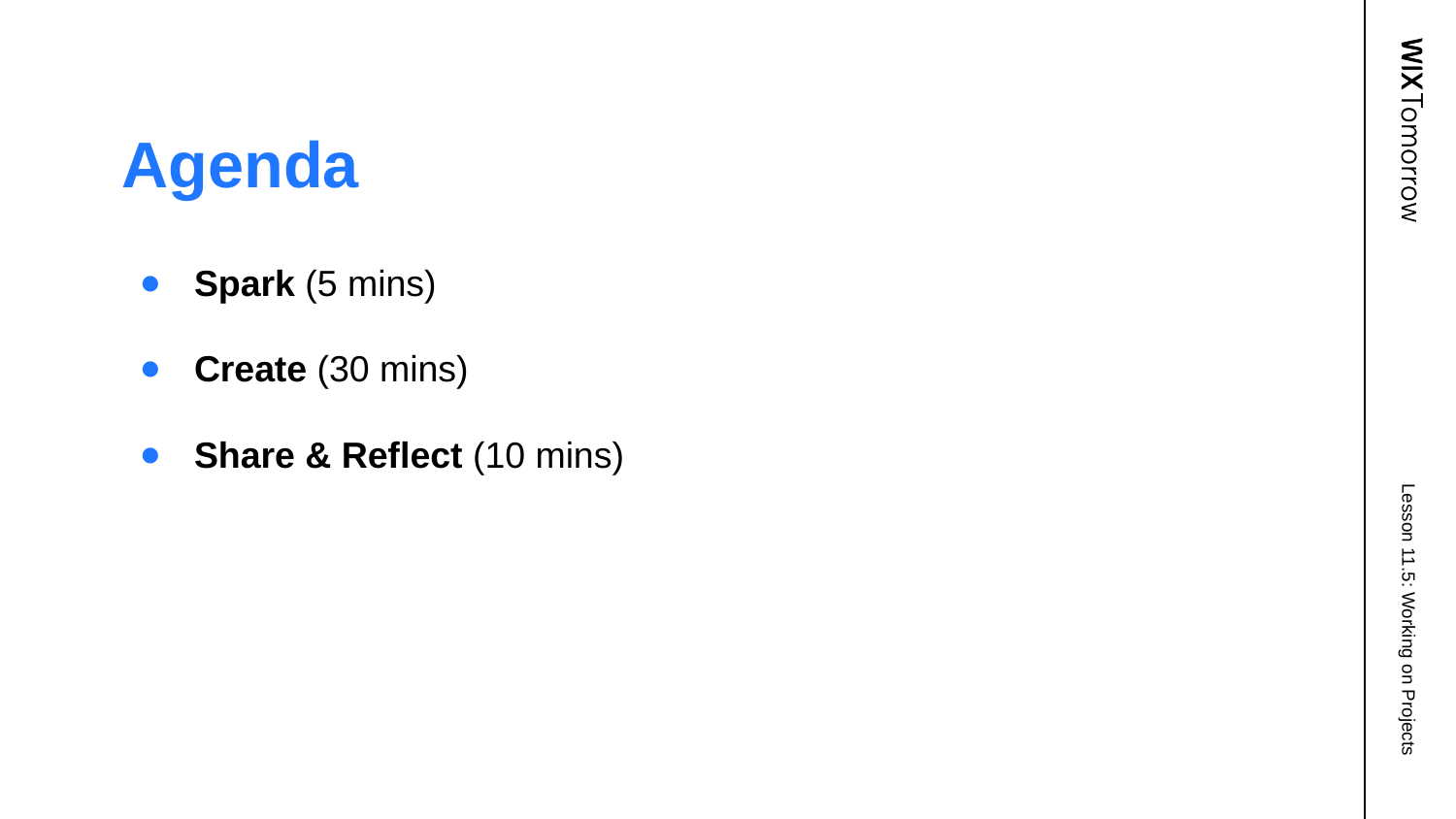

# Agenda
Spark (5 mins)
Create (30 mins)
Share & Reflect (10 mins)